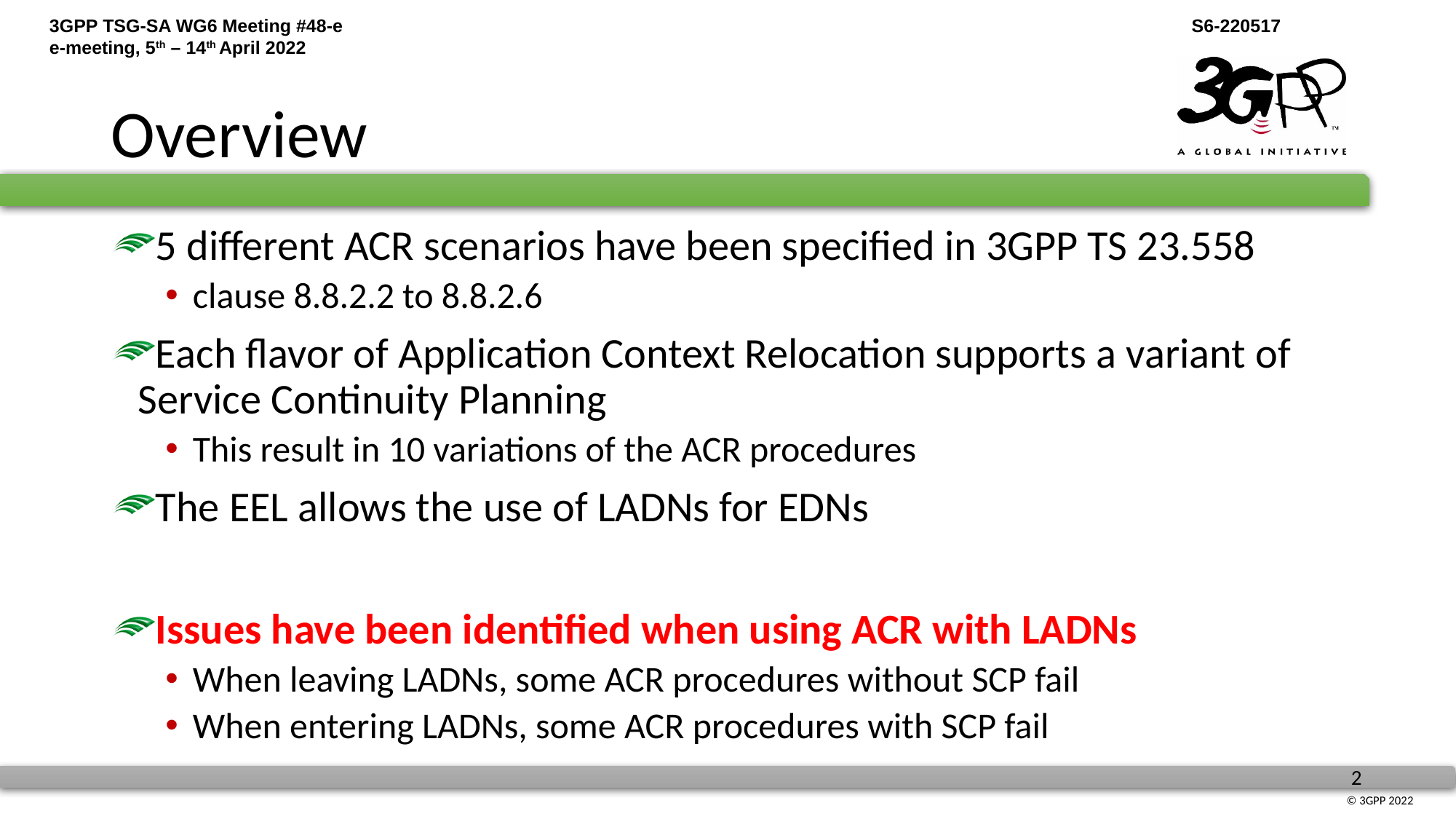

# Overview
5 different ACR scenarios have been specified in 3GPP TS 23.558
clause 8.8.2.2 to 8.8.2.6
Each flavor of Application Context Relocation supports a variant of   Service Continuity Planning
This result in 10 variations of the ACR procedures
The EEL allows the use of LADNs for EDNs

Issues have been identified when using ACR with LADNs
When leaving LADNs, some ACR procedures without SCP fail
When entering LADNs, some ACR procedures with SCP fail